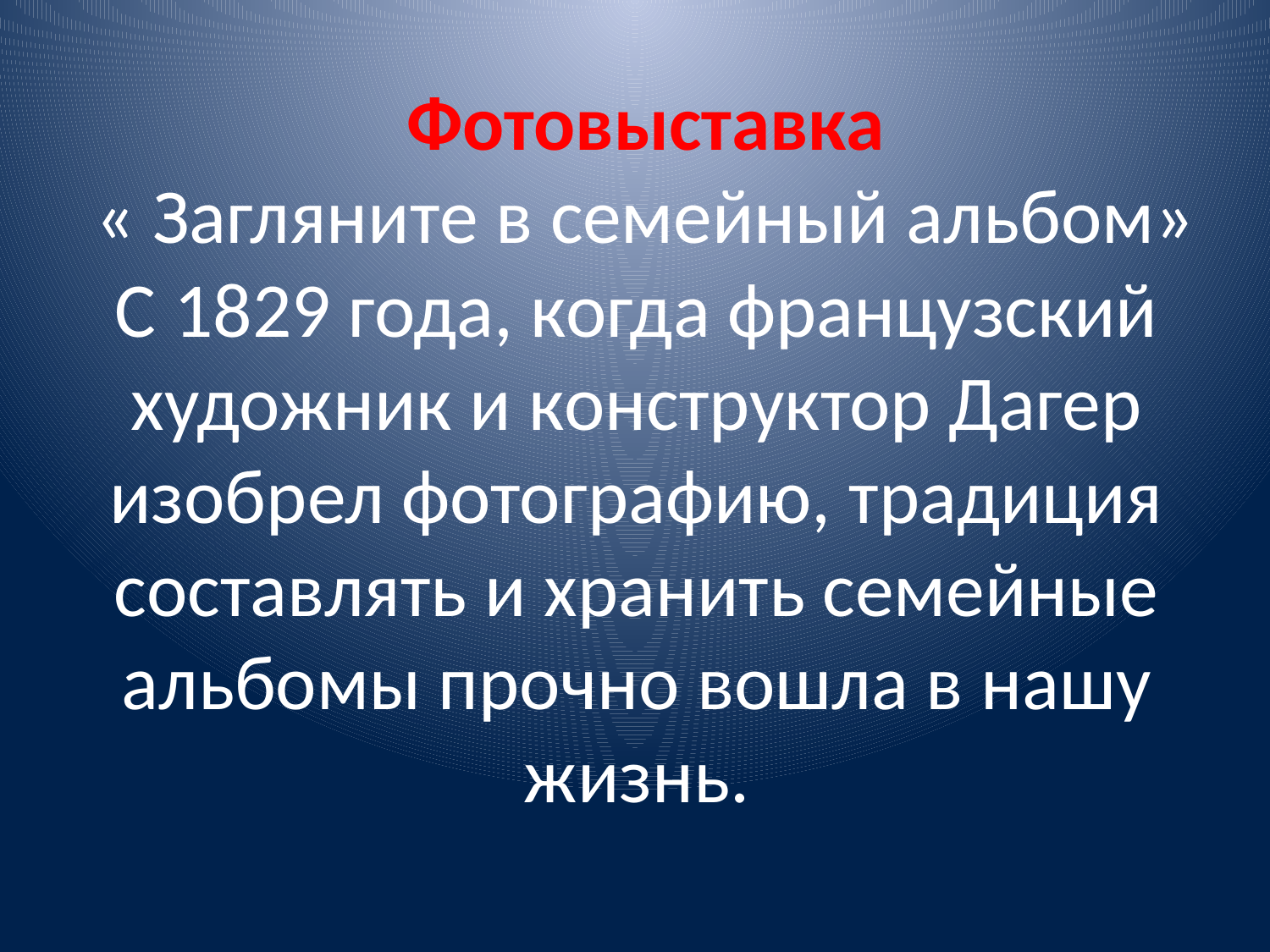

# Фотовыставка « Загляните в семейный альбом» С 1829 года, когда французский художник и конструктор Дагер изобрел фотографию, традиция составлять и хранить семейные альбомы прочно вошла в нашу жизнь.